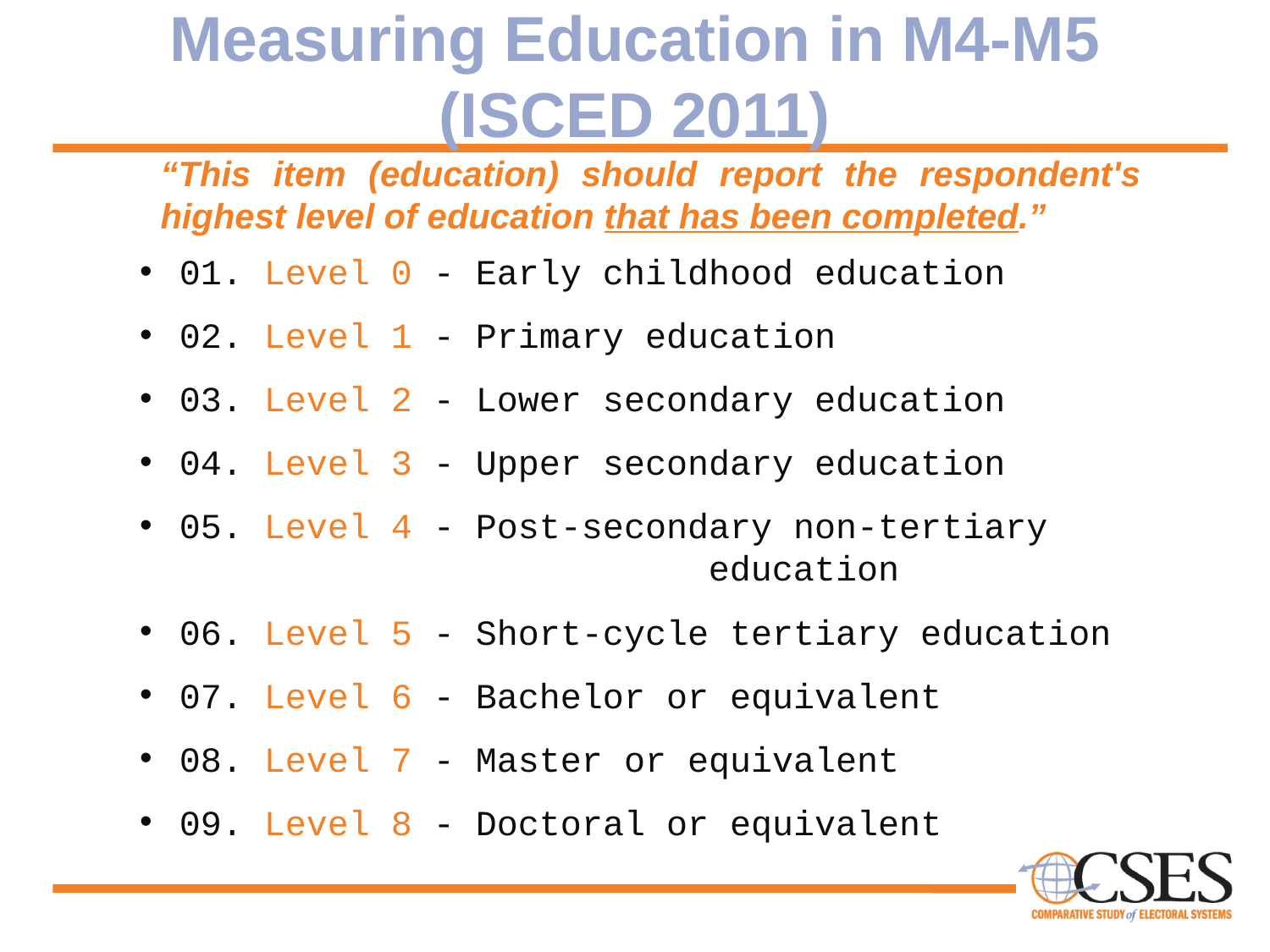

# Measuring Education in M4-M5 (ISCED 2011)
“This item (education) should report the respondent's highest level of education that has been completed.”
01. Level 0 - Early childhood education
02. Level 1 - Primary education
03. Level 2 - Lower secondary education
04. Level 3 - Upper secondary education
05. Level 4 - Post-secondary non-tertiary  	 				 education
06. Level 5 - Short-cycle tertiary education
07. Level 6 - Bachelor or equivalent
08. Level 7 - Master or equivalent
09. Level 8 - Doctoral or equivalent